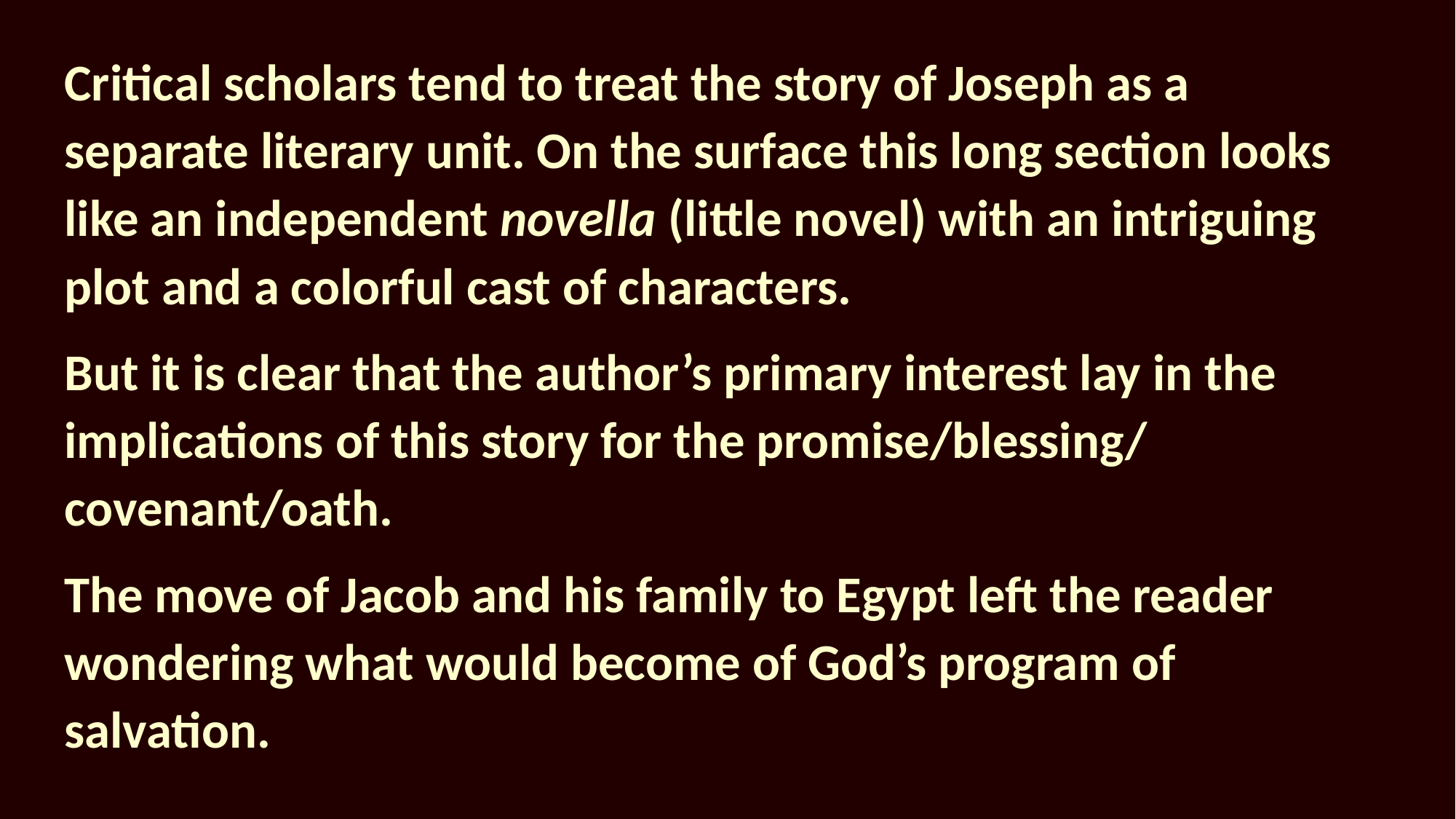

Critical scholars tend to treat the story of Joseph as a separate literary unit. On the surface this long section looks like an independent novella (little novel) with an intriguing plot and a colorful cast of characters.
But it is clear that the author’s primary interest lay in the implications of this story for the promise/blessing/ covenant/oath.
The move of Jacob and his family to Egypt left the reader wondering what would become of God’s program of salvation.